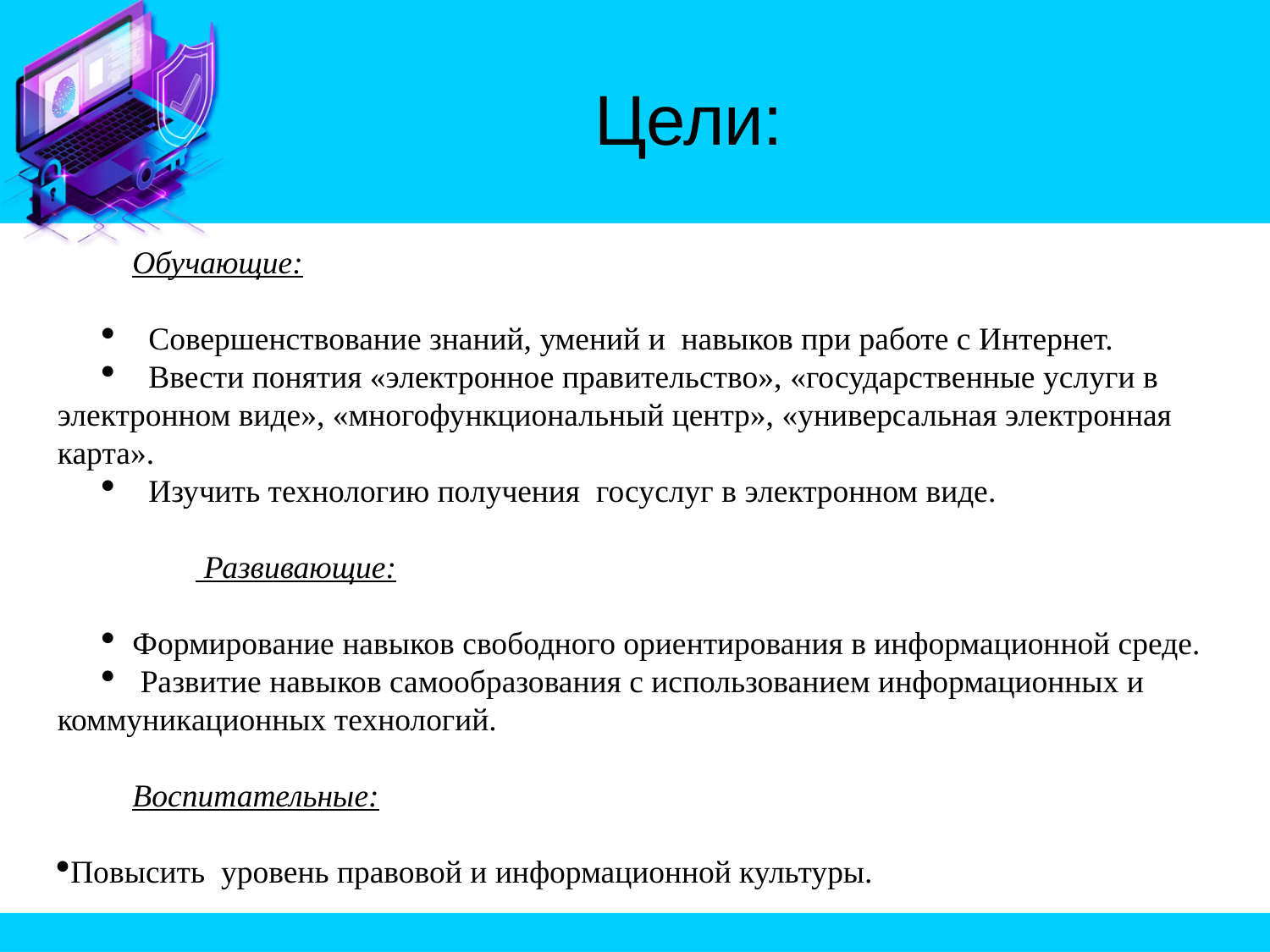

Цели:
Обучающие:

  Совершенствование знаний, умений и  навыков при работе с Интернет.
  Ввести понятия «электронное правительство», «государственные услуги в электронном виде», «многофункциональный центр», «универсальная электронная карта».
  Изучить технологию получения  госуслуг в электронном виде.

 Развивающие:

Формирование навыков свободного ориентирования в информационной среде.
 Развитие навыков самообразования с использованием информационных и коммуникационных технологий.

Воспитательные:

Повысить  уровень правовой и информационной культуры.